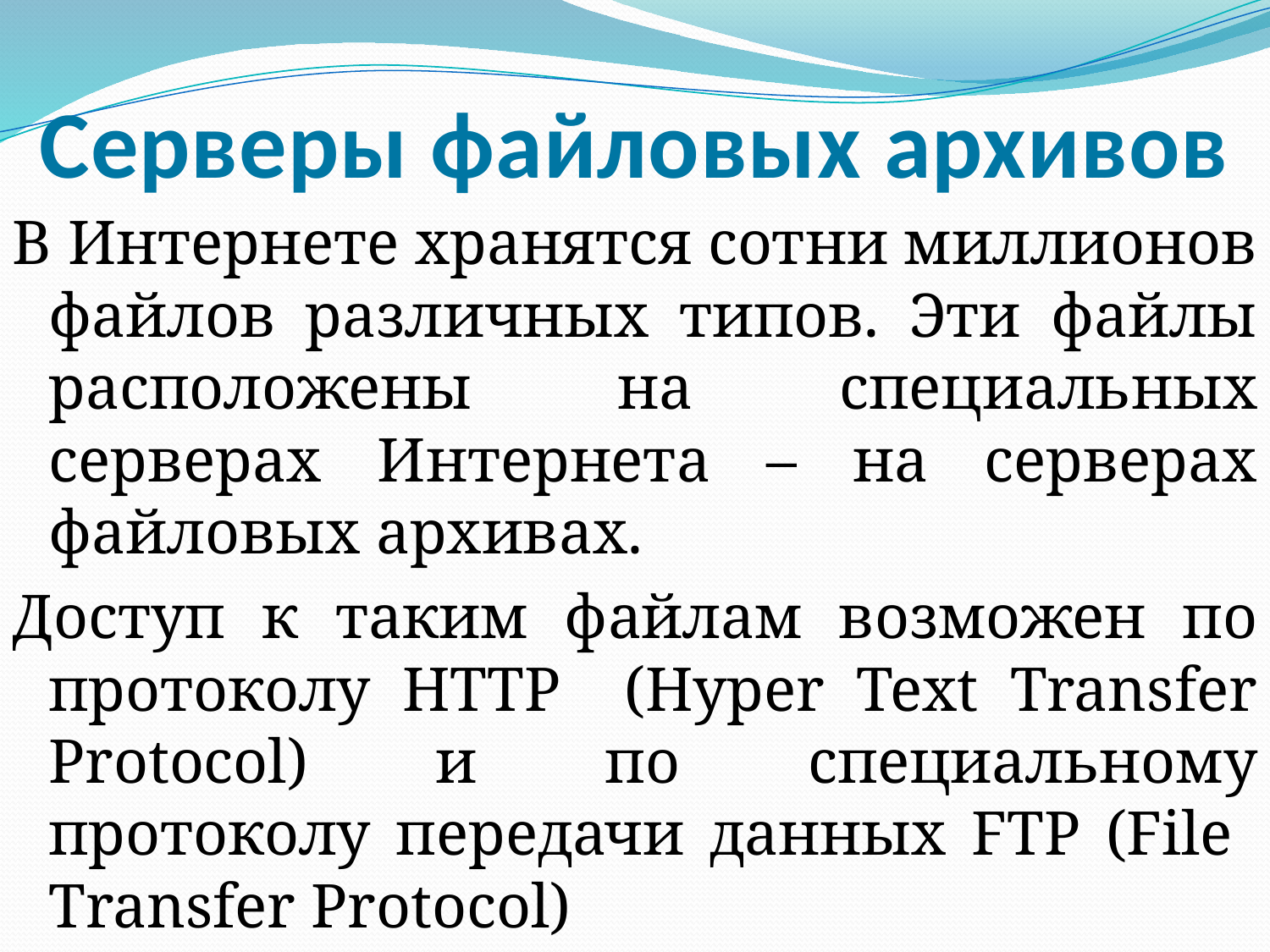

# Серверы файловых архивов
В Интернете хранятся сотни миллионов файлов различных типов. Эти файлы расположены на специальных серверах Интернета – на серверах файловых архивах.
Доступ к таким файлам возможен по протоколу НТТР  (Hyper Text Transfer Protocol) и по специальному протоколу передачи данных FTP (File  Transfer Protocol)